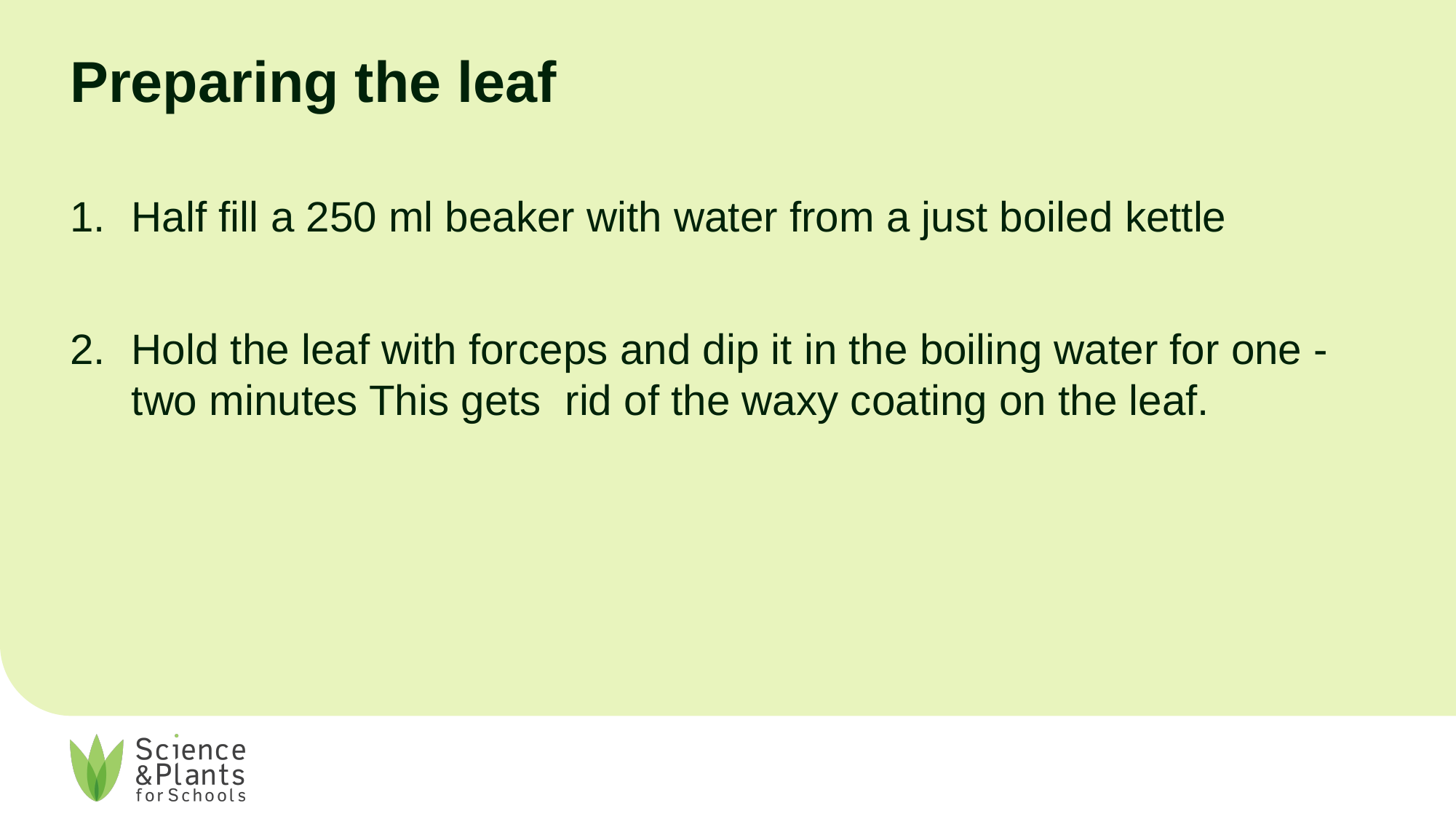

# Preparing the leaf
Half fill a 250 ml beaker with water from a just boiled kettle

Hold the leaf with forceps and dip it in the boiling water for one - two minutes This gets  rid of the waxy coating on the leaf.